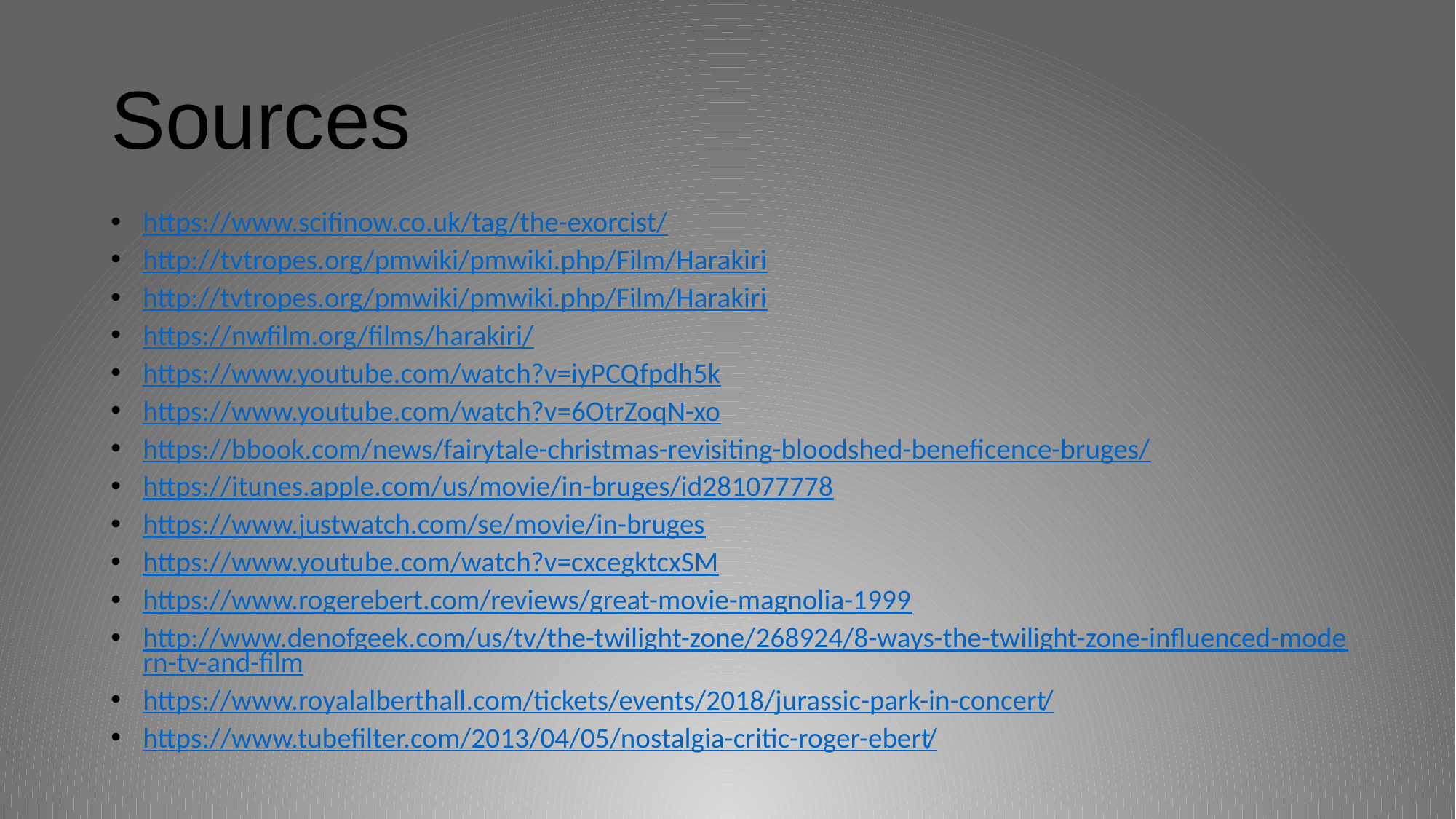

# Sources
https://www.scifinow.co.uk/tag/the-exorcist/
http://tvtropes.org/pmwiki/pmwiki.php/Film/Harakiri
http://tvtropes.org/pmwiki/pmwiki.php/Film/Harakiri
https://nwfilm.org/films/harakiri/
https://www.youtube.com/watch?v=iyPCQfpdh5k
https://www.youtube.com/watch?v=6OtrZoqN-xo
https://bbook.com/news/fairytale-christmas-revisiting-bloodshed-beneficence-bruges/
https://itunes.apple.com/us/movie/in-bruges/id281077778
https://www.justwatch.com/se/movie/in-bruges
https://www.youtube.com/watch?v=cxcegktcxSM
https://www.rogerebert.com/reviews/great-movie-magnolia-1999
http://www.denofgeek.com/us/tv/the-twilight-zone/268924/8-ways-the-twilight-zone-influenced-modern-tv-and-film
https://www.royalalberthall.com/tickets/events/2018/jurassic-park-in-concert/
https://www.tubefilter.com/2013/04/05/nostalgia-critic-roger-ebert/